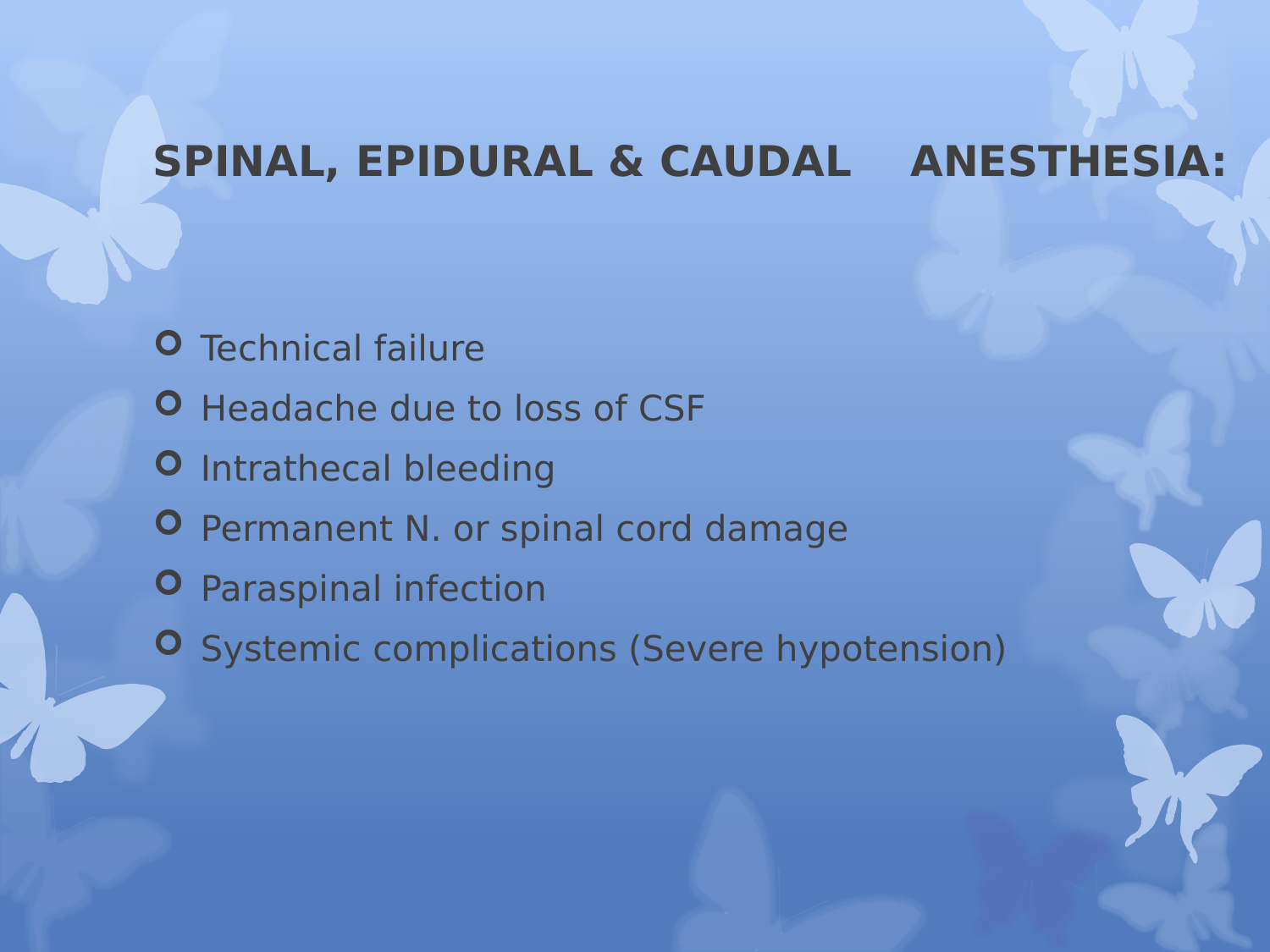

# SPINAL, EPIDURAL & CAUDAL    ANESTHESIA:
Technical failure
Headache due to loss of CSF
Intrathecal bleeding
Permanent N. or spinal cord damage
Paraspinal infection
Systemic complications (Severe hypotension)